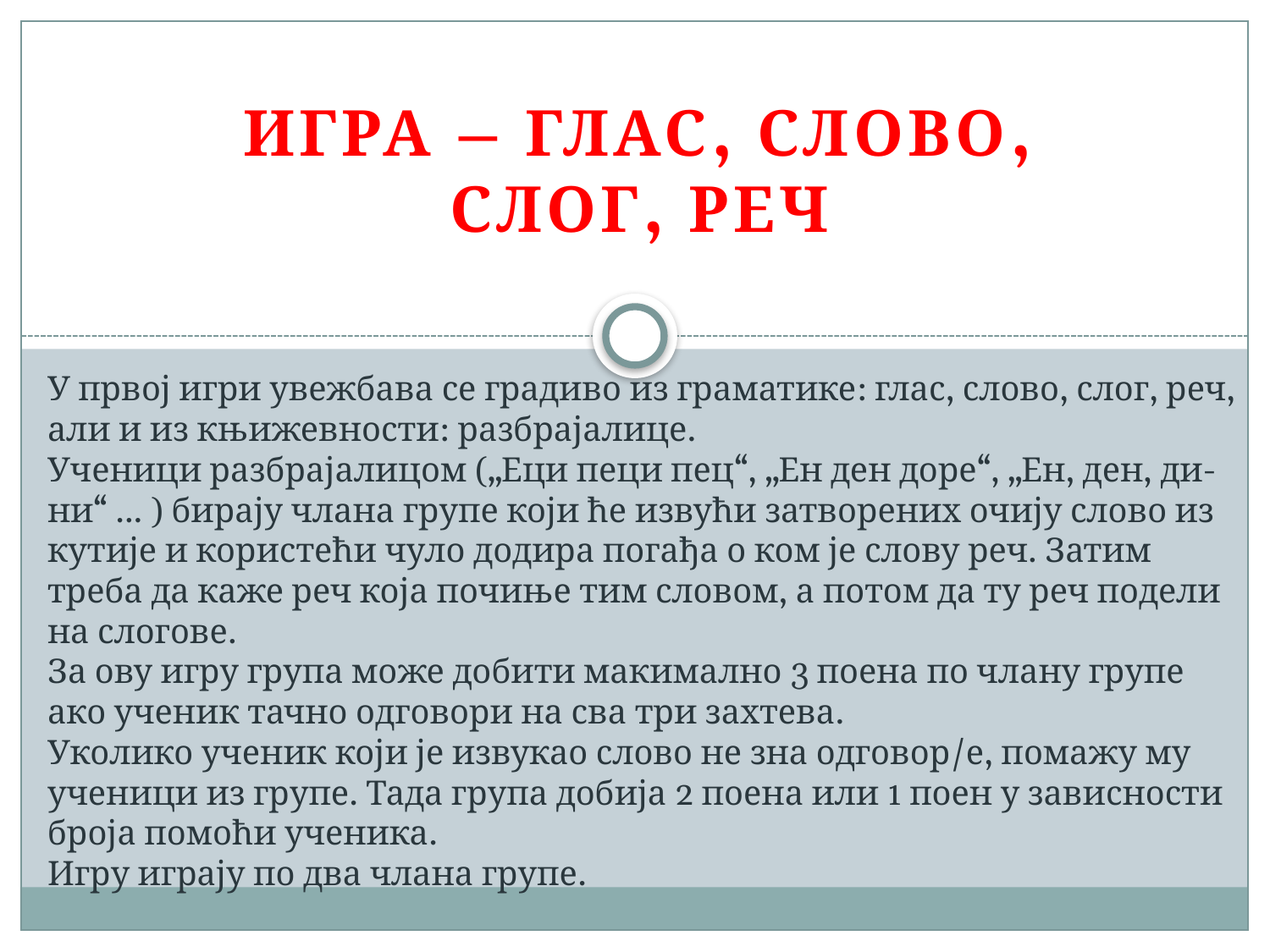

Игра – Глас, слово, слог, реч
# У првој игри увежбава се градиво из граматике: глас, слово, слог, реч, али и из књижевности: разбрајалице. Ученици разбрајалицом („Еци пеци пец“, „Ен ден доре“, „Ен, ден, ди-ни“ ... ) бирају члана групе који ће извући затворених очију слово из кутије и користећи чуло додира погађа о ком је слову реч. Затим треба да каже реч која почиње тим словом, а потом да ту реч подели на слогове. За ову игру група може добити макимално 3 поена по члану групе ако ученик тачно одговори на сва три захтева. Уколико ученик који је извукао слово не зна одговор/е, помажу му ученици из групе. Тада група добија 2 поена или 1 поен у зависности броја помоћи ученика. Игру играју по два члана групе.